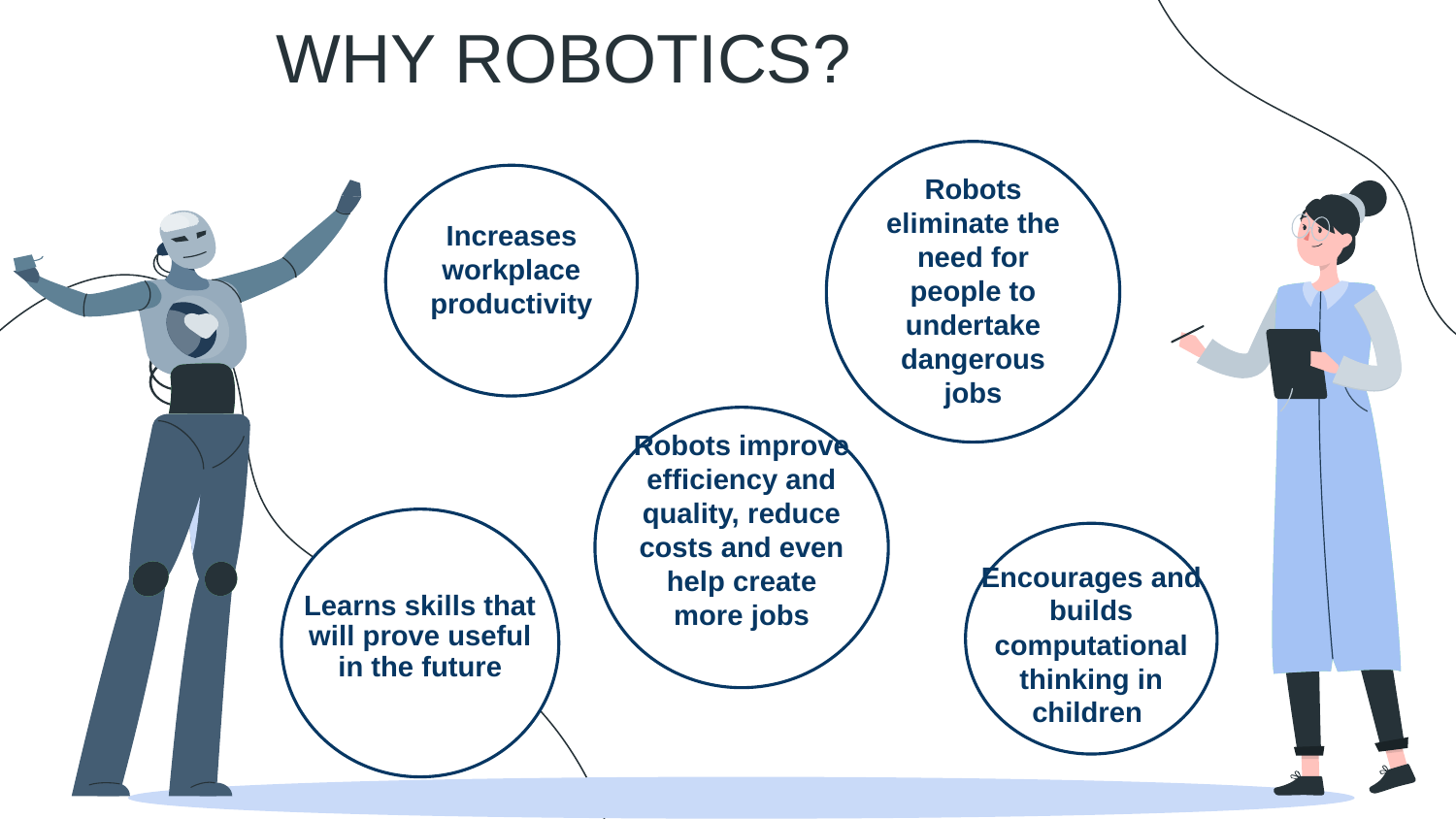

WHY ROBOTICS?

Robots eliminate the need for people to undertake dangerous jobs

Increases workplace
productivity

Robots improve efficiency and quality, reduce costs and even help create more jobs

Learns skills that will prove useful in the future

Encourages and builds computational thinking in children